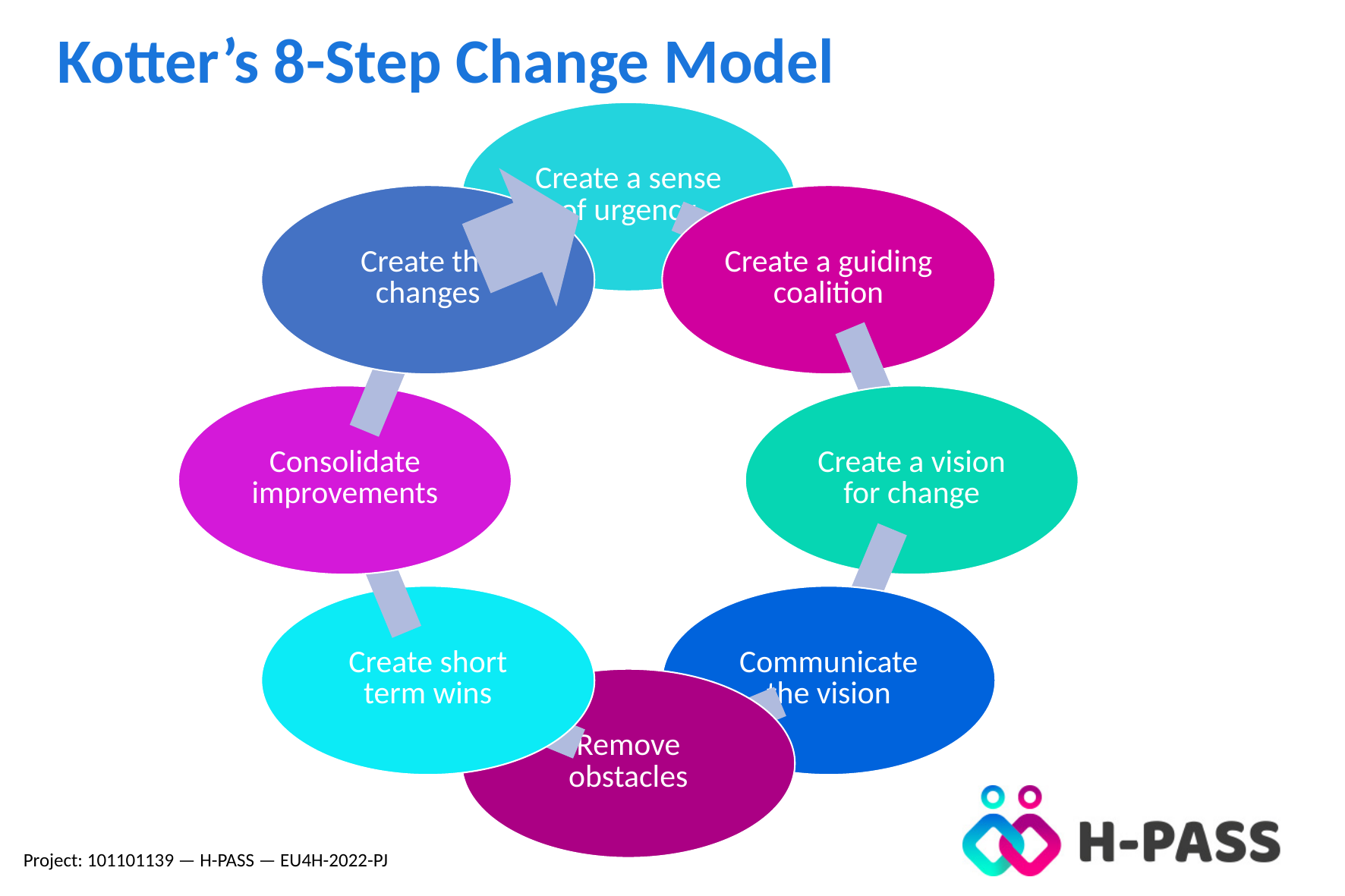

Kotter’s 8-Step Change Model
Create a sense of urgency
Create a guiding coalition
Create a vision for change
Communicate the vision
Remove obstacles
Create the changes
Create short term wins
Consolidate improvements
Project: 101101139 — H-PASS — EU4H-2022-PJ